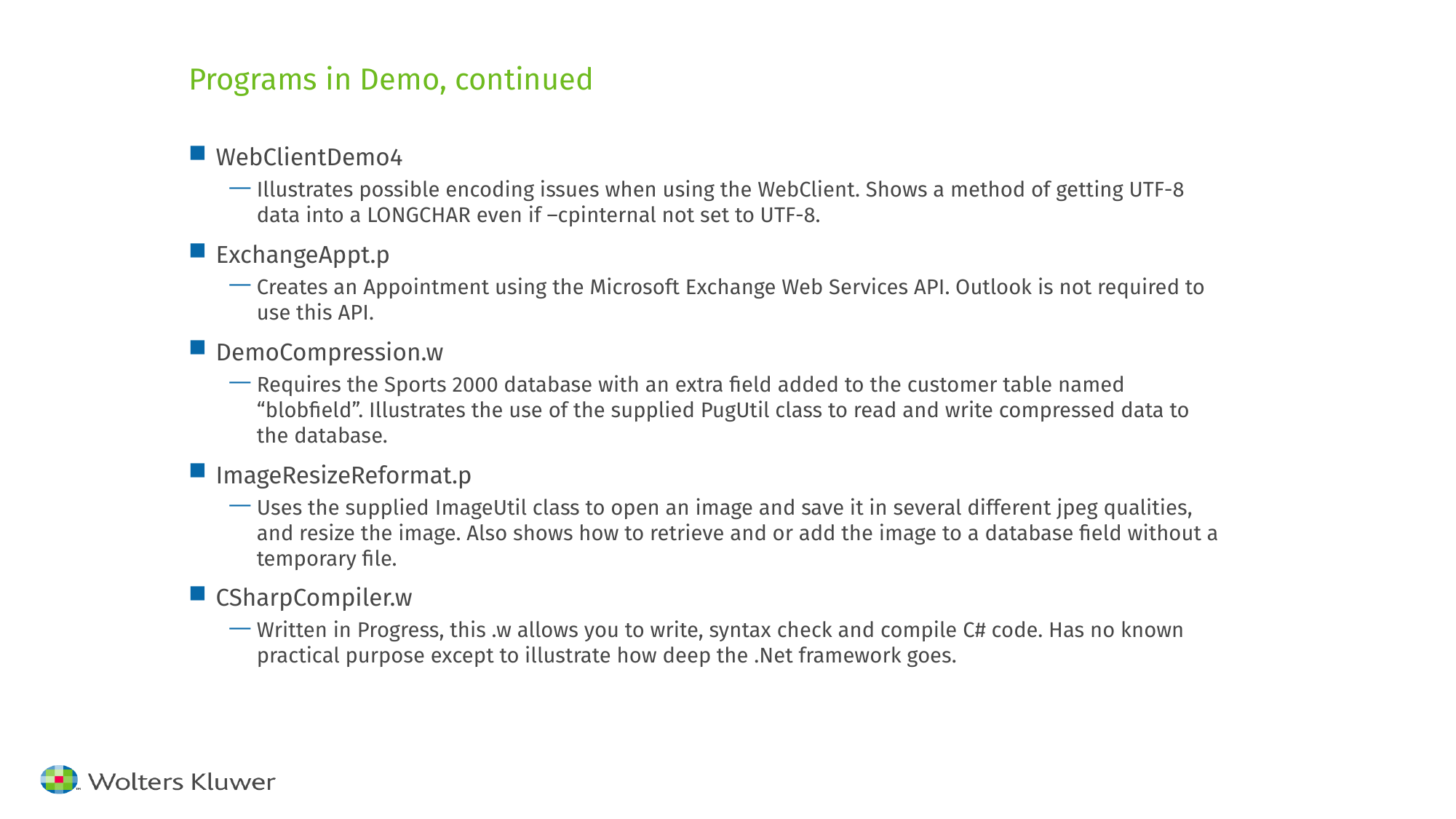

# Programs in Demo, continued
WebClientDemo4
Illustrates possible encoding issues when using the WebClient. Shows a method of getting UTF-8 data into a LONGCHAR even if –cpinternal not set to UTF-8.
ExchangeAppt.p
Creates an Appointment using the Microsoft Exchange Web Services API. Outlook is not required to use this API.
DemoCompression.w
Requires the Sports 2000 database with an extra field added to the customer table named “blobfield”. Illustrates the use of the supplied PugUtil class to read and write compressed data to the database.
ImageResizeReformat.p
Uses the supplied ImageUtil class to open an image and save it in several different jpeg qualities, and resize the image. Also shows how to retrieve and or add the image to a database field without a temporary file.
CSharpCompiler.w
Written in Progress, this .w allows you to write, syntax check and compile C# code. Has no known practical purpose except to illustrate how deep the .Net framework goes.